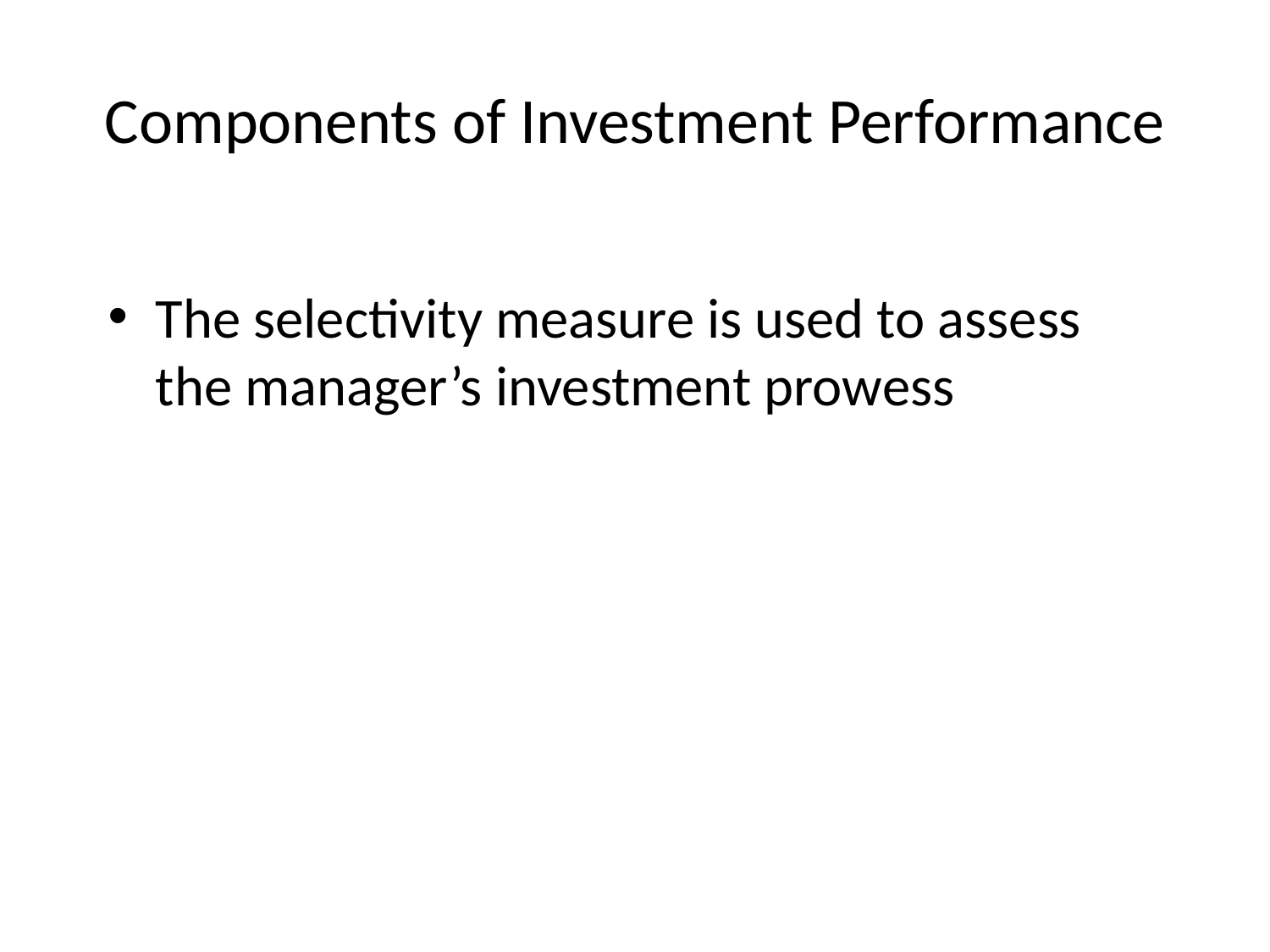

# Components of Investment Performance
The selectivity measure is used to assess the manager’s investment prowess